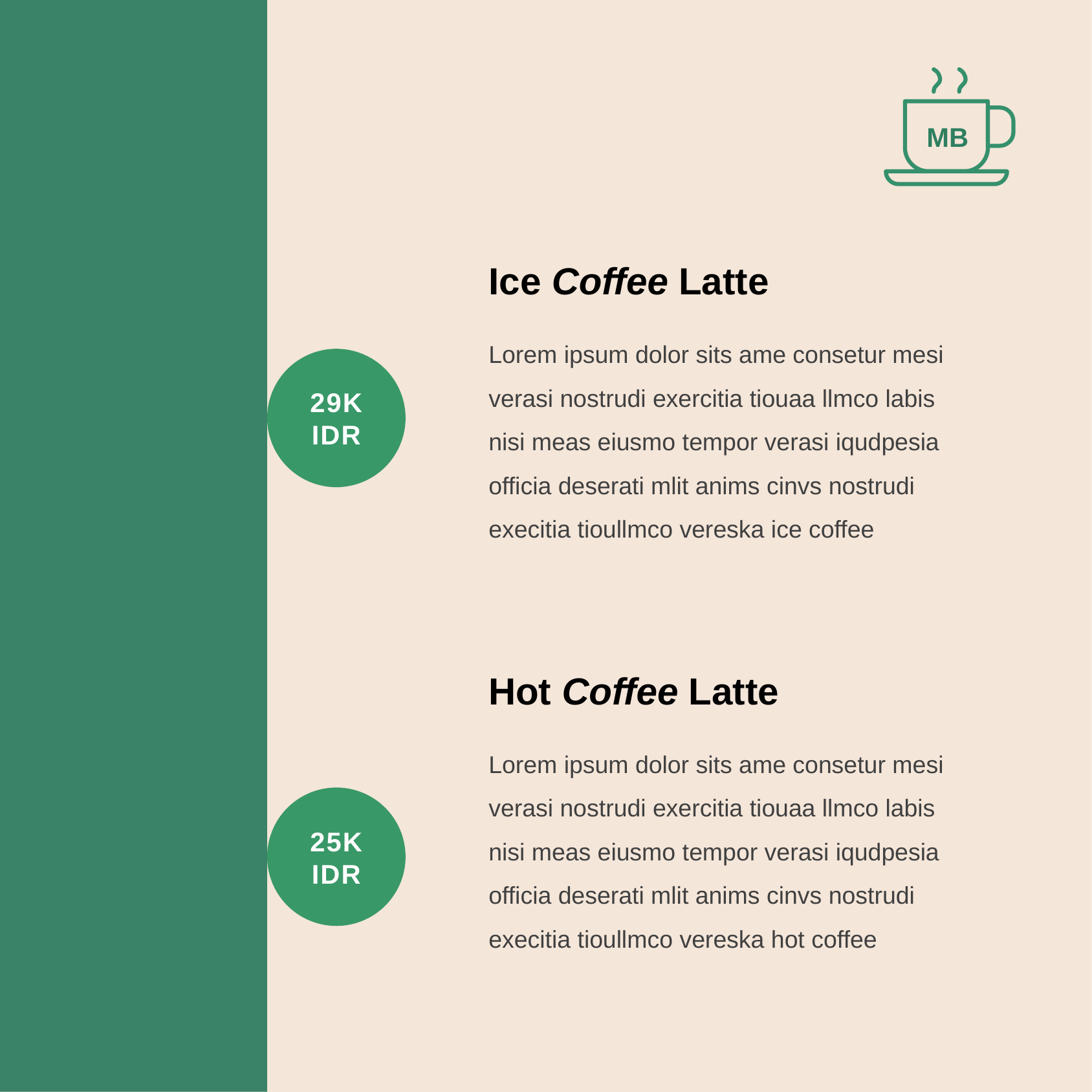

MB

Ice Coffee Latte
Lorem ipsum dolor sits ame consetur mesi verasi nostrudi exercitia tiouaa llmco labis nisi meas eiusmo tempor verasi iqudpesia officia deserati mlit anims cinvs nostrudi execitia tioullmco vereska ice coffee
29K
IDR

Hot Coffee Latte
Lorem ipsum dolor sits ame consetur mesi verasi nostrudi exercitia tiouaa llmco labis nisi meas eiusmo tempor verasi iqudpesia officia deserati mlit anims cinvs nostrudi execitia tioullmco vereska hot coffee
25K
IDR